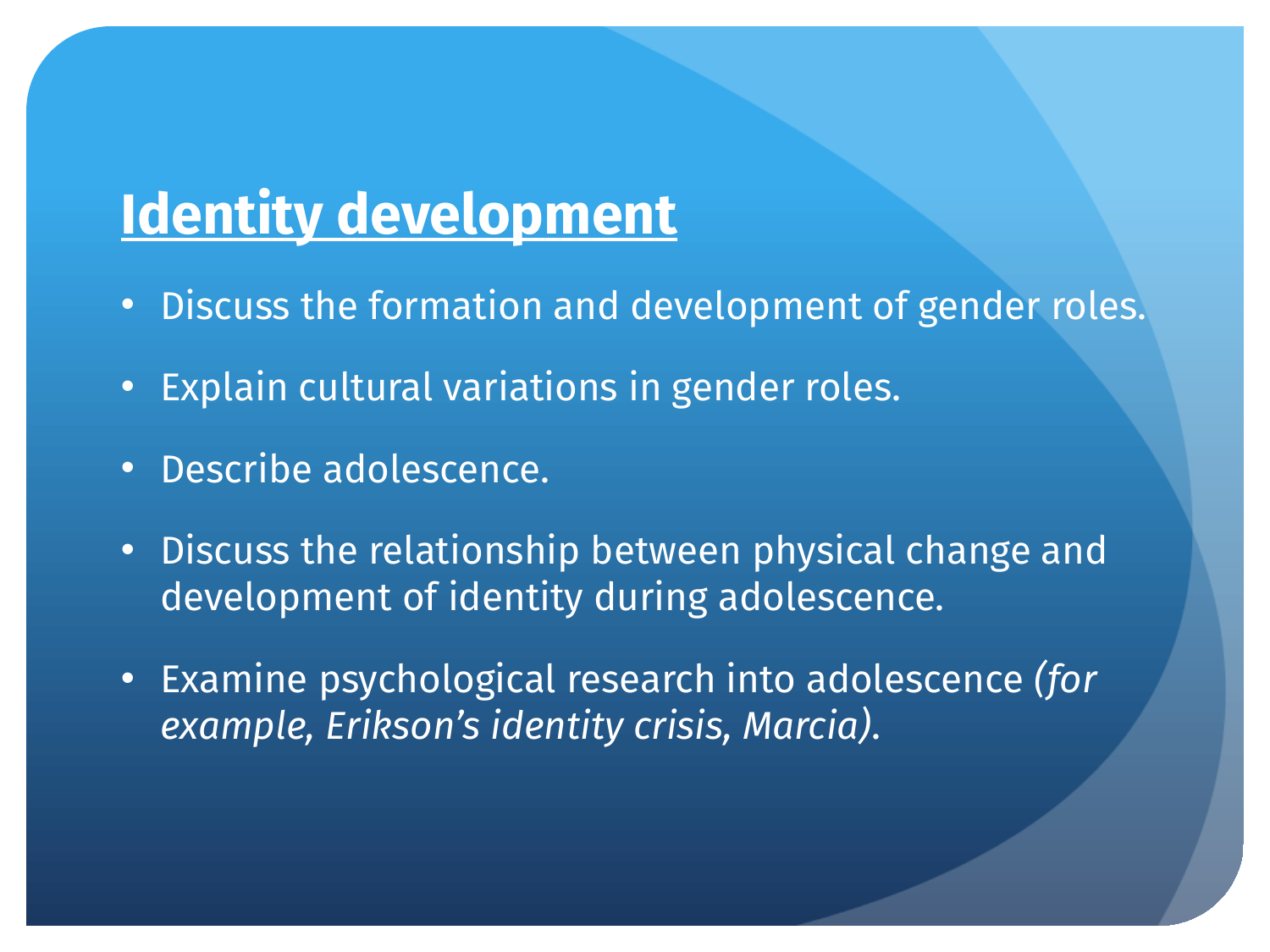

Identity development
Discuss the formation and development of gender roles.
Explain cultural variations in gender roles.
Describe adolescence.
Discuss the relationship between physical change and development of identity during adolescence.
Examine psychological research into adolescence (for example, Erikson’s identity crisis, Marcia).